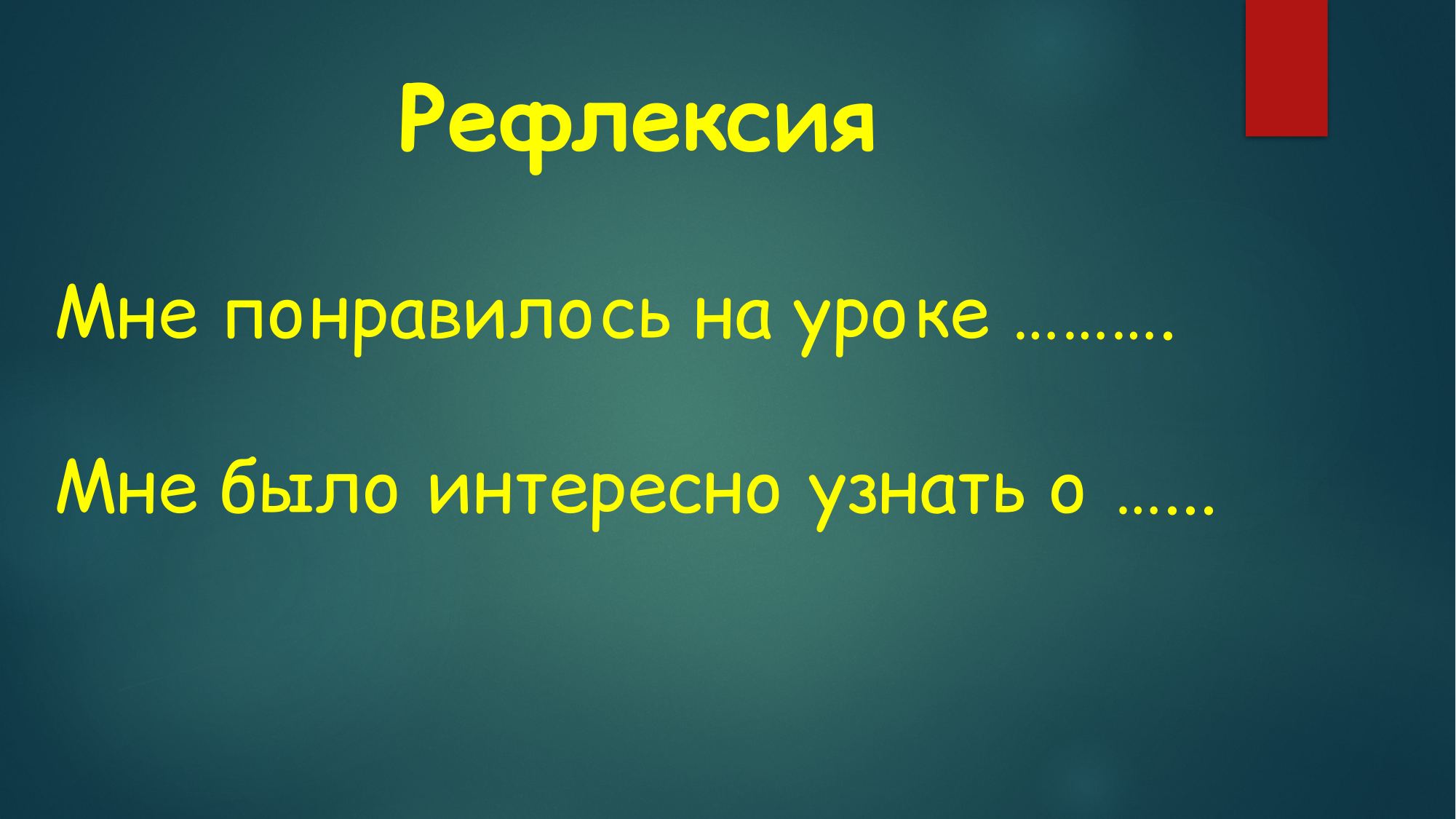

# Рефлексия

Мне понравилось на уроке ……….

Мне было интересно узнать о …...